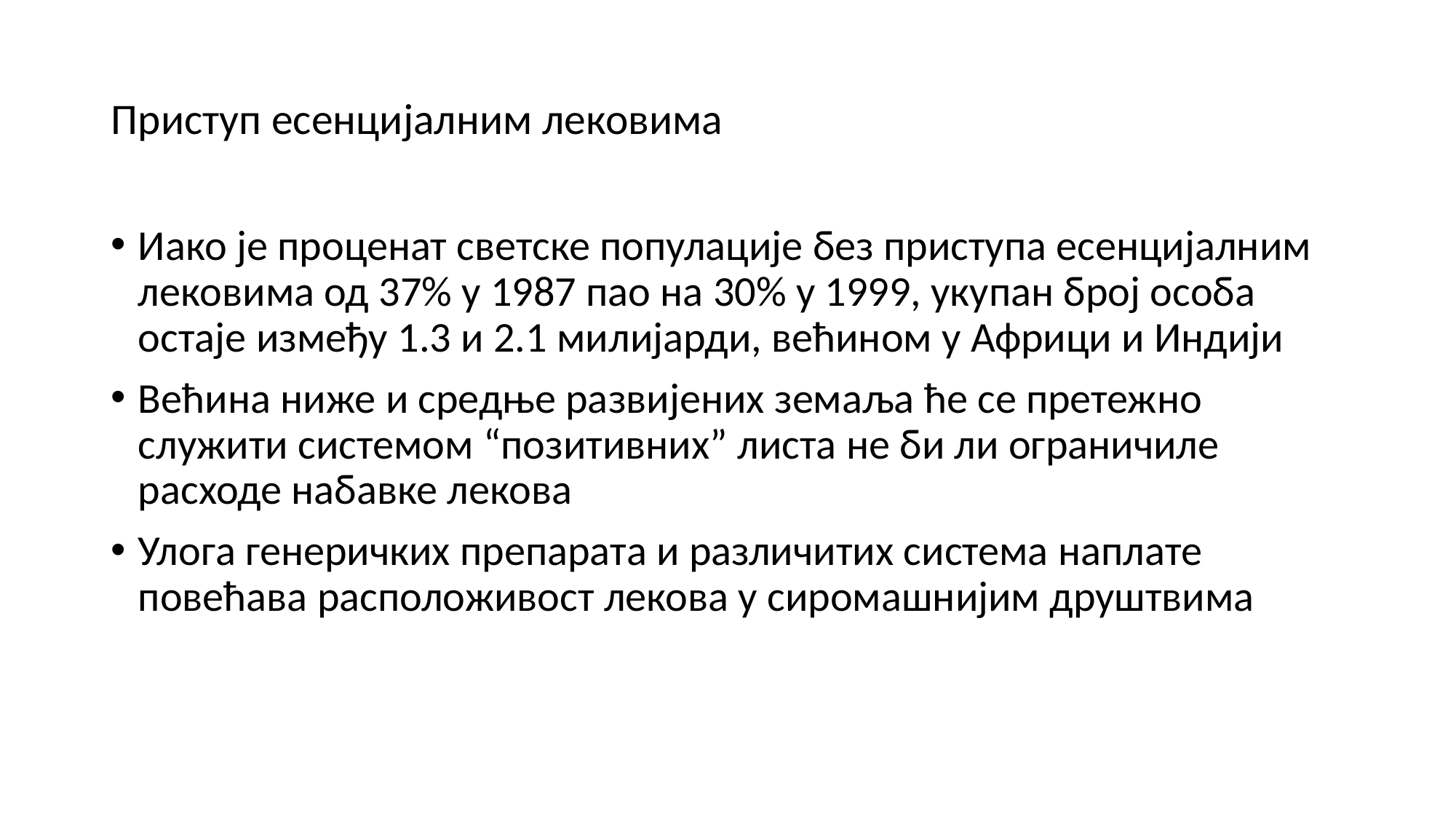

# Приступ есенцијалним лековима
Иако је проценат светске популације без приступа есенцијалним лековима од 37% у 1987 пао на 30% у 1999, укупан број особа остаје између 1.3 и 2.1 милијарди, већином у Африци и Индији
Већина ниже и средње развијених земаља ће се претежно служити системом “позитивних” листа не би ли ограничиле расходе набавке лекова
Улога генеричких препарата и различитих система наплате повећава расположивост лекова у сиромашнијим друштвима